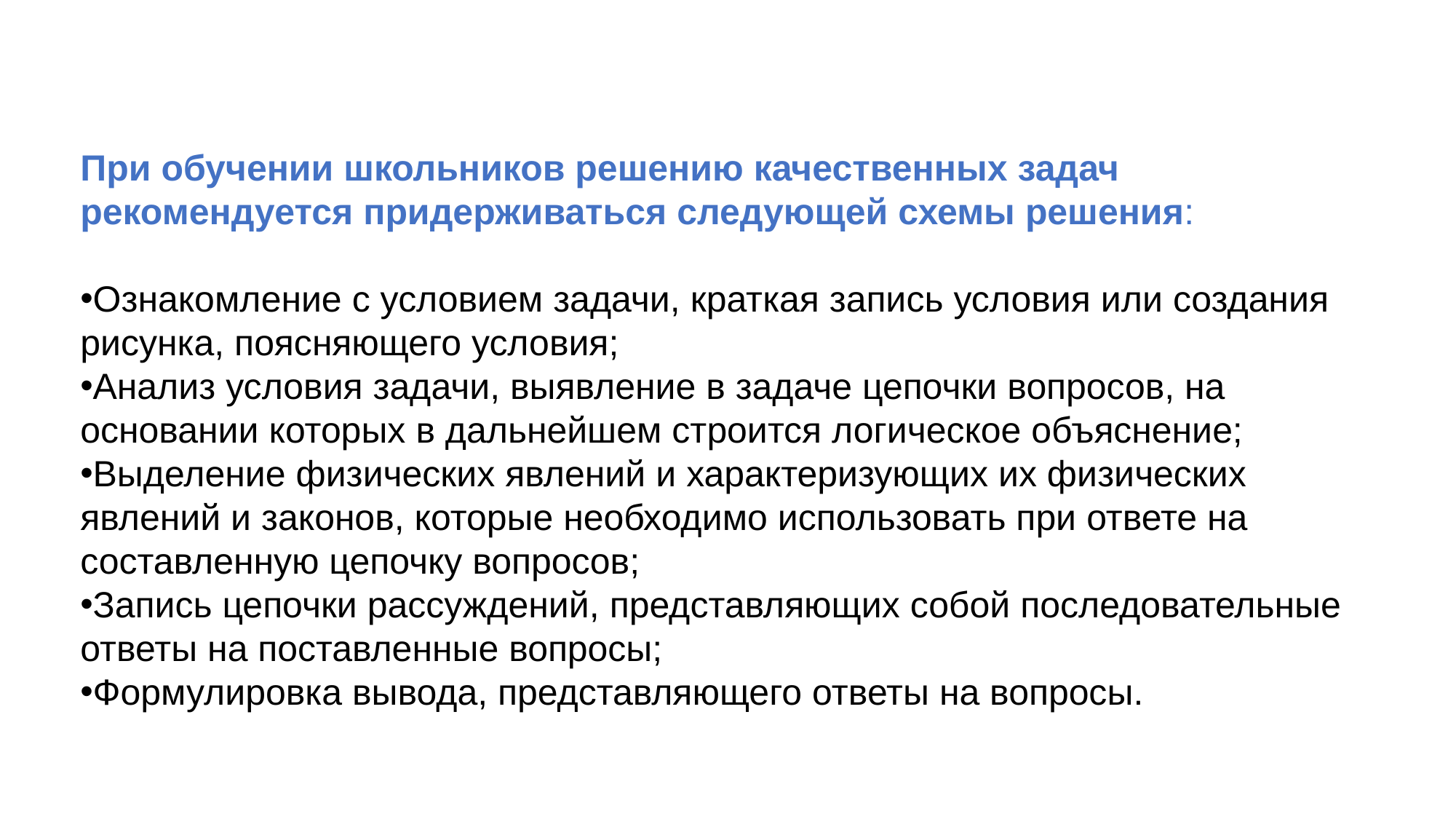

При обучении школьников решению качественных задач рекомендуется придерживаться следующей схемы решения:

Ознакомление с условием задачи, краткая запись условия или создания рисунка, поясняющего условия;
Анализ условия задачи, выявление в задаче цепочки вопросов, на основании которых в дальнейшем строится логическое объяснение;
Выделение физических явлений и характеризующих их физических явлений и законов, которые необходимо использовать при ответе на составленную цепочку вопросов;
Запись цепочки рассуждений, представляющих собой последовательные ответы на поставленные вопросы;
Формулировка вывода, представляющего ответы на вопросы.